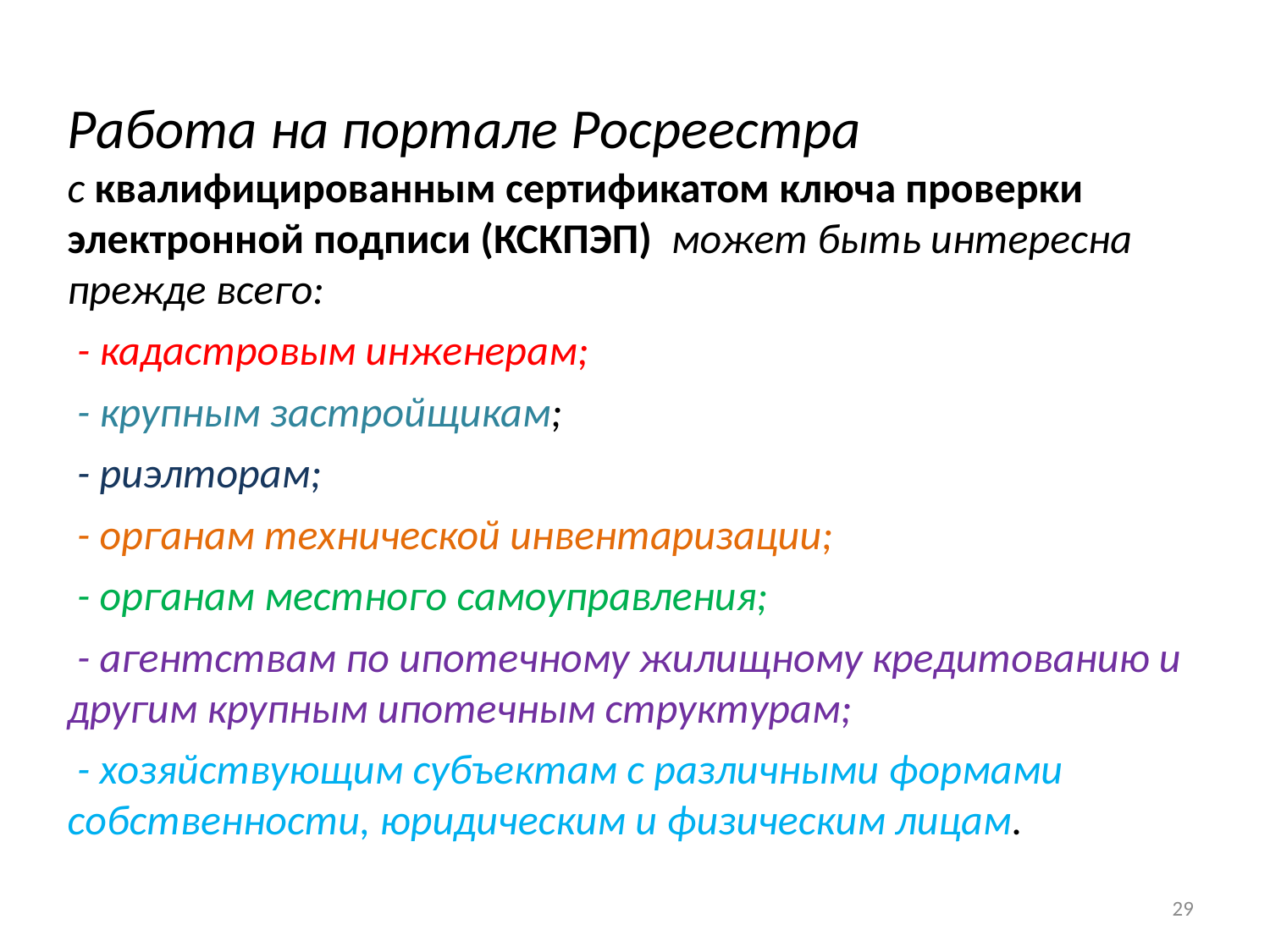

Работа на портале Росреестра
с квалифицированным сертификатом ключа проверки электронной подписи (КСКПЭП)  может быть интересна прежде всего:
 - кадастровым инженерам;
 - крупным застройщикам;
 - риэлторам;
 - органам технической инвентаризации;
 - органам местного самоуправления;
 - агентствам по ипотечному жилищному кредитованию и другим крупным ипотечным структурам;
 - хозяйствующим субъектам с различными формами собственности, юридическим и физическим лицам.
29